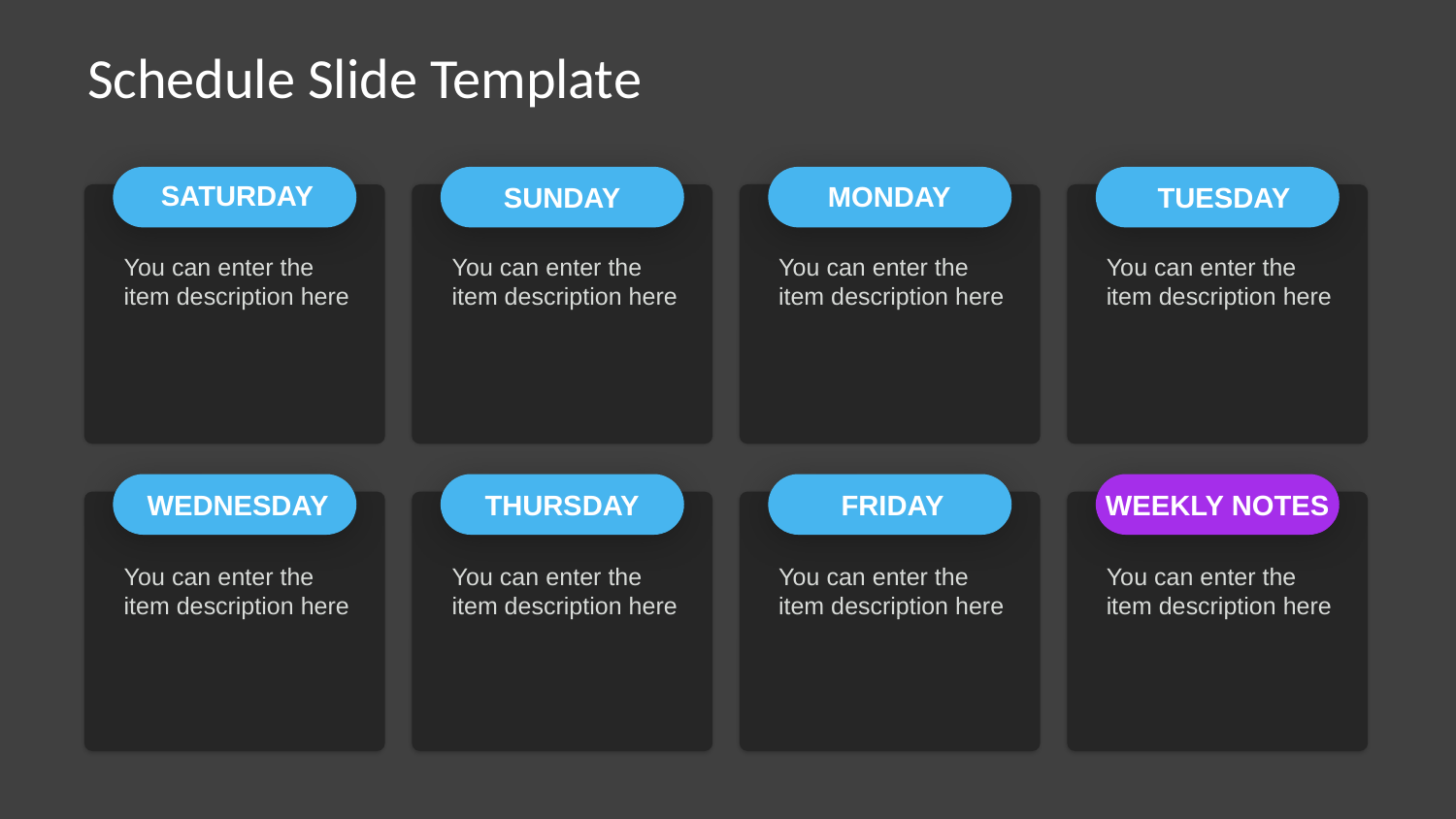

# Schedule Slide Template

SATURDAY
MONDAY
SUNDAY
TUESDAY

You can enter the item description here
You can enter the item description here
You can enter the item description here
You can enter the item description here

FRIDAY
WEEKLY NOTES
WEDNESDAY
THURSDAY

You can enter the item description here
You can enter the item description here
You can enter the item description here
You can enter the item description here